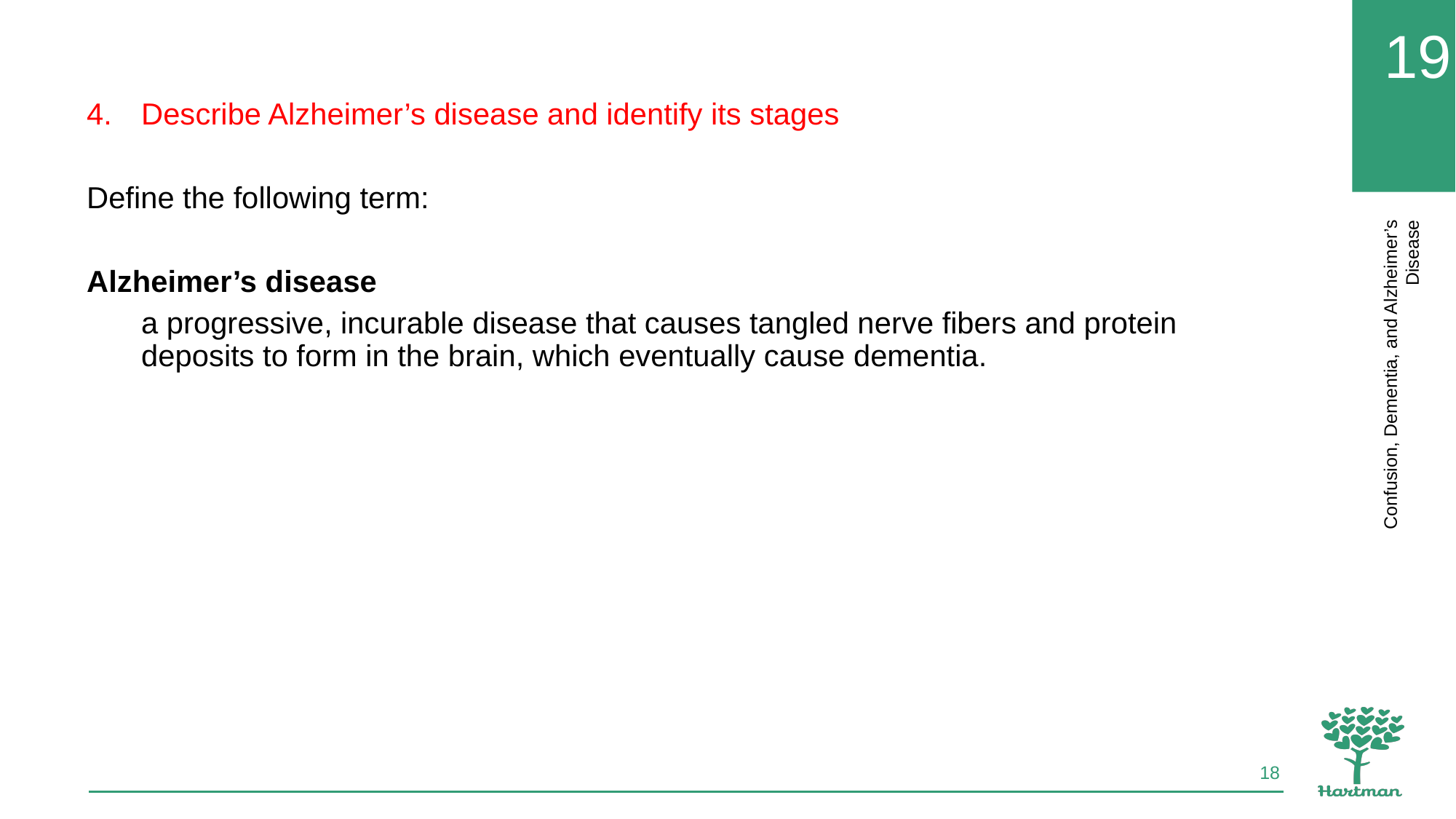

Describe Alzheimer’s disease and identify its stages

Define the following term:

Alzheimer’s disease
a progressive, incurable disease that causes tangled nerve fibers and protein deposits to form in the brain, which eventually cause dementia.

18